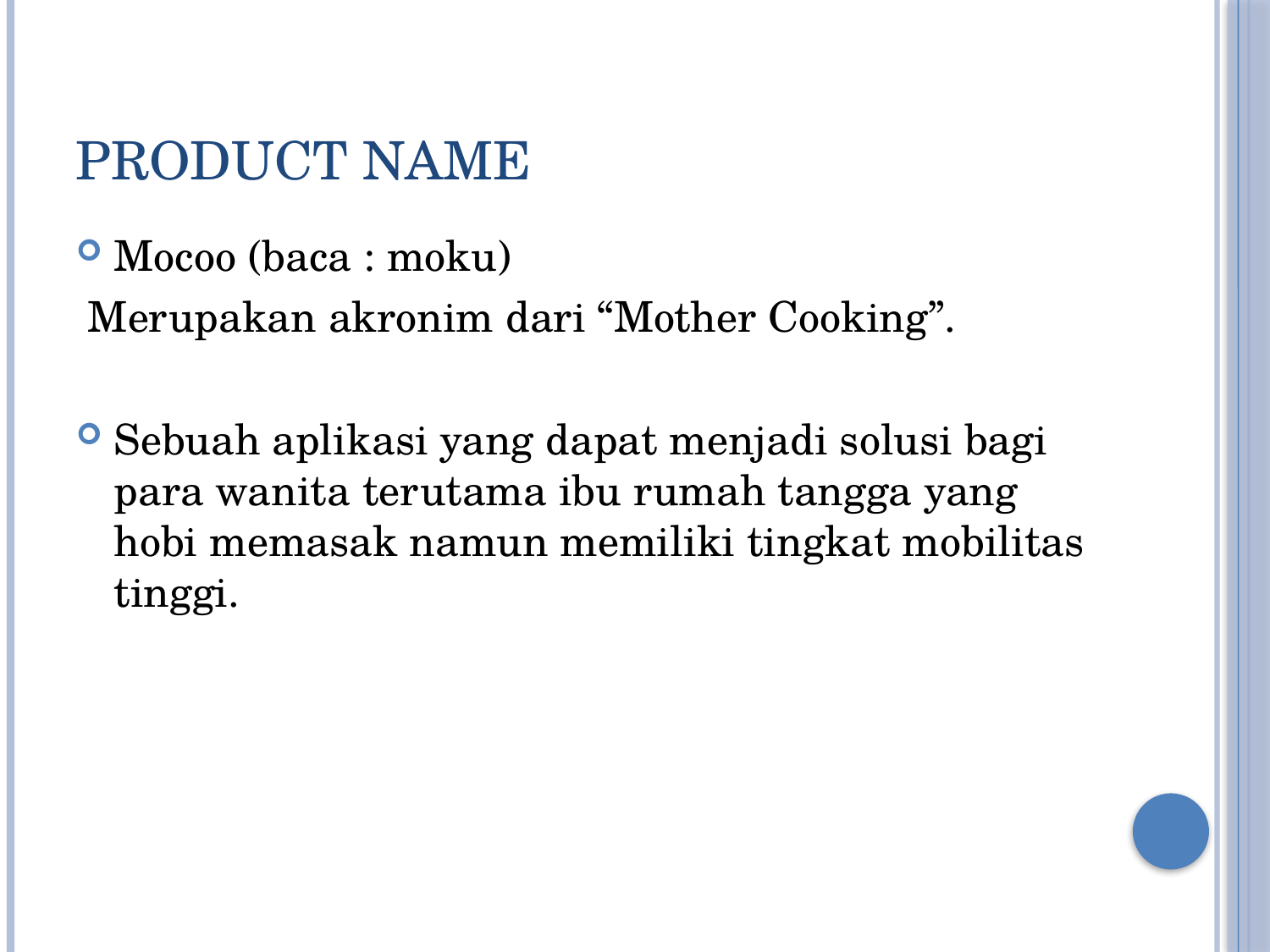

# Product name
Mocoo (baca : moku)
 Merupakan akronim dari “Mother Cooking”.

Sebuah aplikasi yang dapat menjadi solusi bagi para wanita terutama ibu rumah tangga yang hobi memasak namun memiliki tingkat mobilitas tinggi.